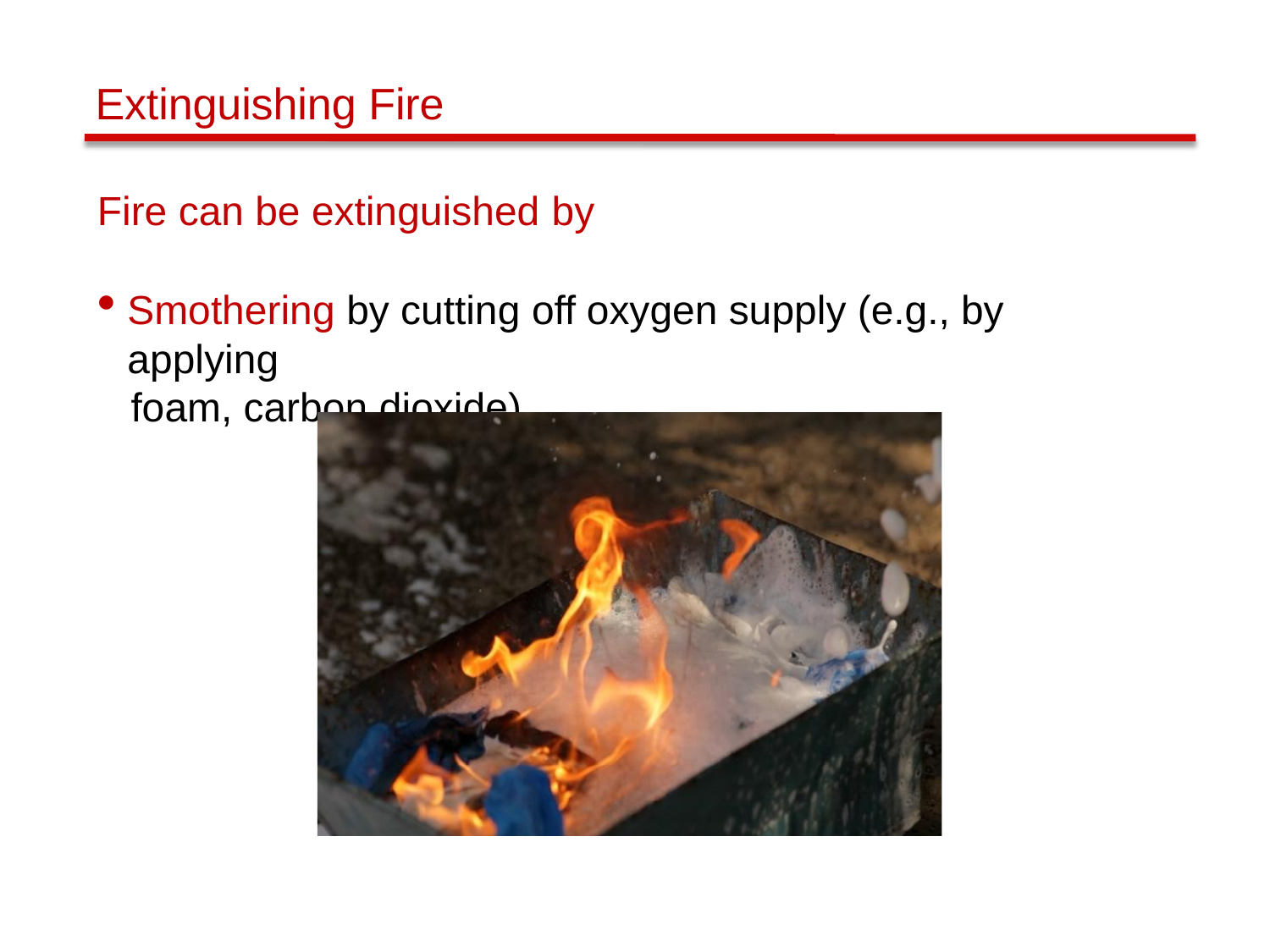

# Extinguishing Fire

Fire can be extinguished by

Smothering by cutting off oxygen supply (e.g., by applying
foam, carbon dioxide).